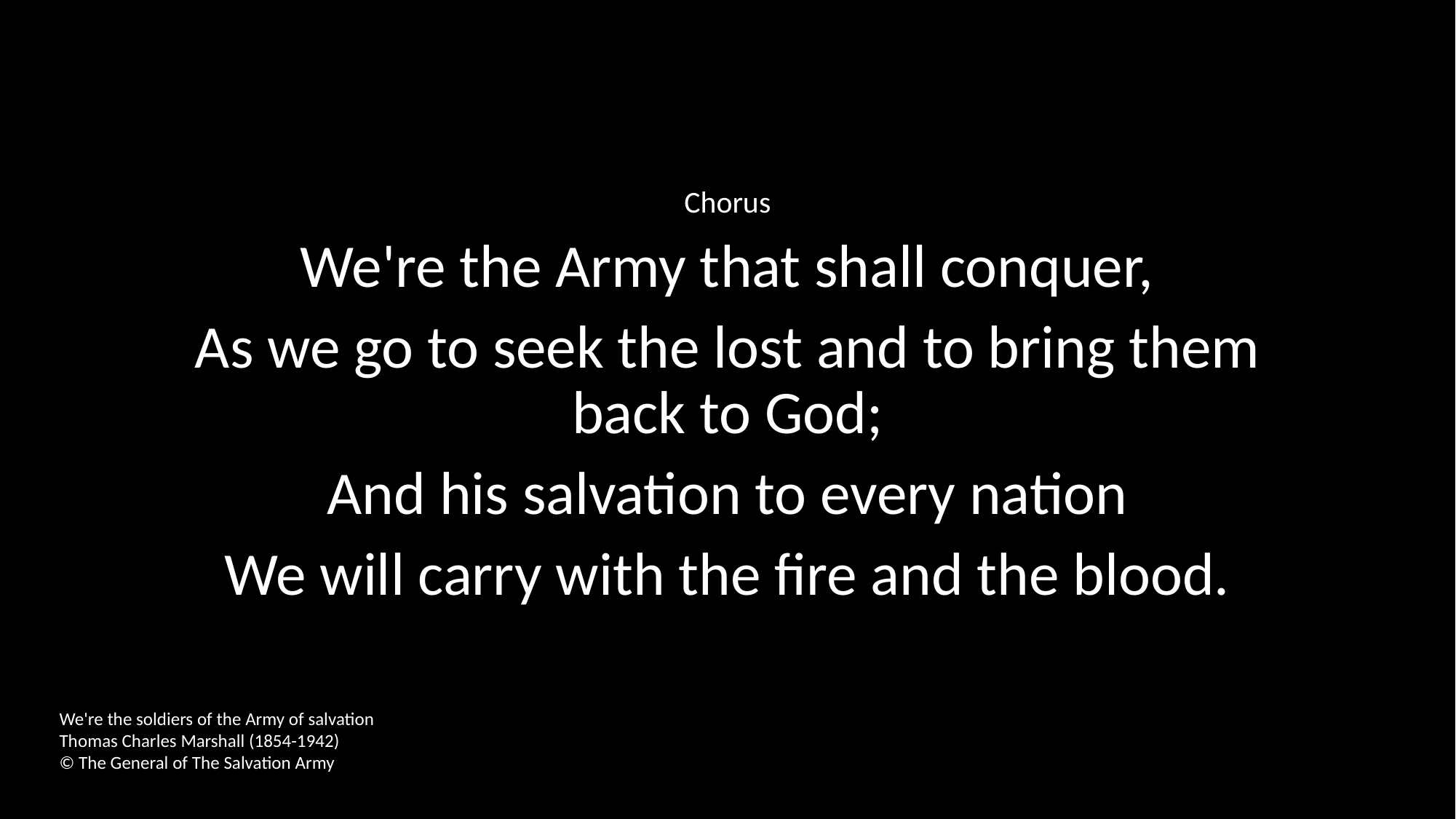

Chorus
We're the Army that shall conquer,
As we go to seek the lost and to bring them back to God;
And his salvation to every nation
We will carry with the fire and the blood.
We're the soldiers of the Army of salvation
Thomas Charles Marshall (1854-1942)
© The General of The Salvation Army